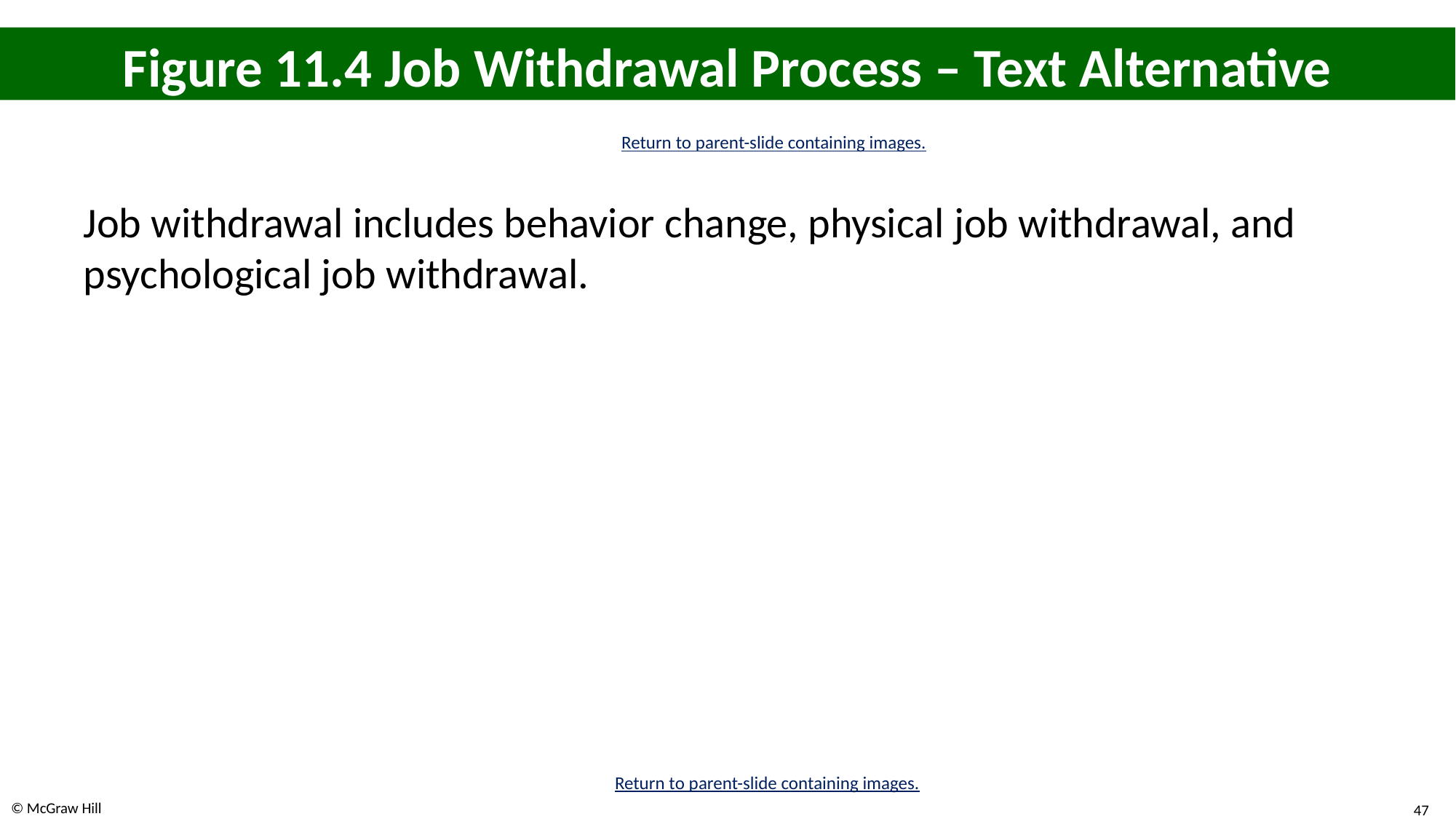

# Figure 11.4 Job Withdrawal Process – Text Alternative
Return to parent-slide containing images.
Job withdrawal includes behavior change, physical job withdrawal, and psychological job withdrawal.
Return to parent-slide containing images.